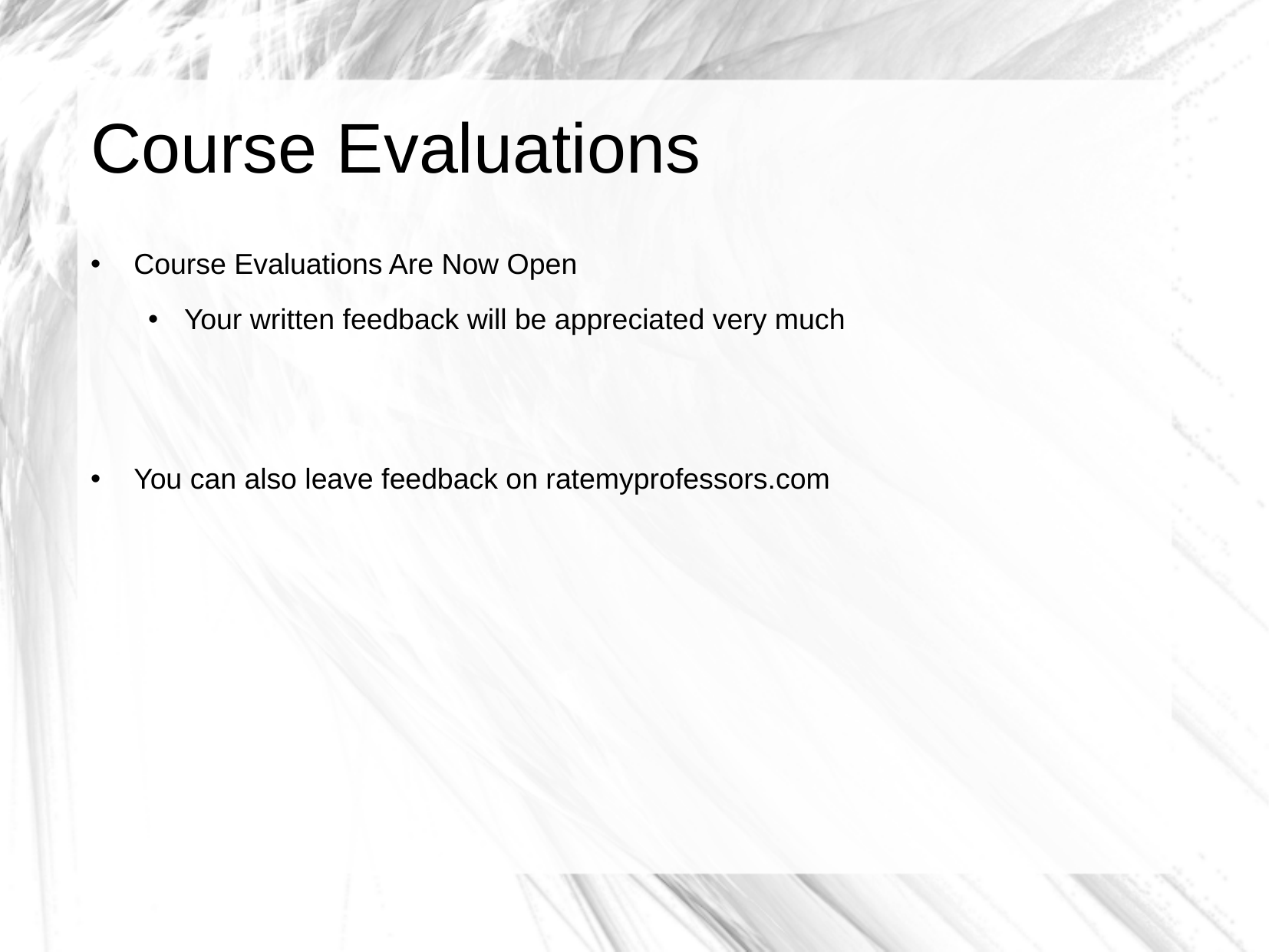

Course Evaluations
Course Evaluations Are Now Open
Your written feedback will be appreciated very much

You can also leave feedback on ratemyprofessors.com